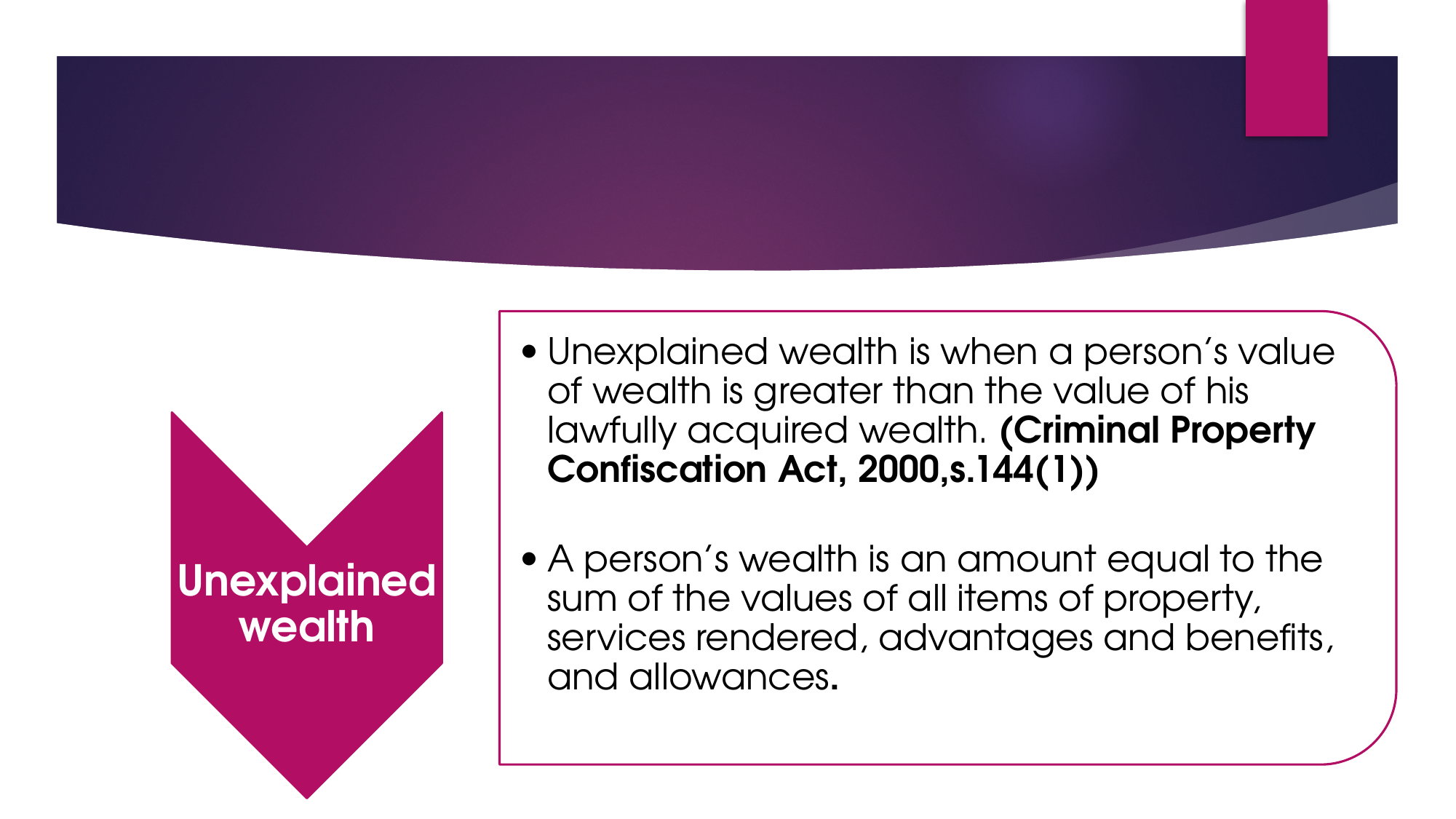

#

Unexplained wealth is when a person’s value of wealth is greater than the value of his lawfully acquired wealth. (Criminal Property Confiscation Act, 2000,s.144(1))

A person’s wealth is an amount equal to the sum of the values of all items of property, services rendered, advantages and benefits, and allowances.

Unexplained wealth